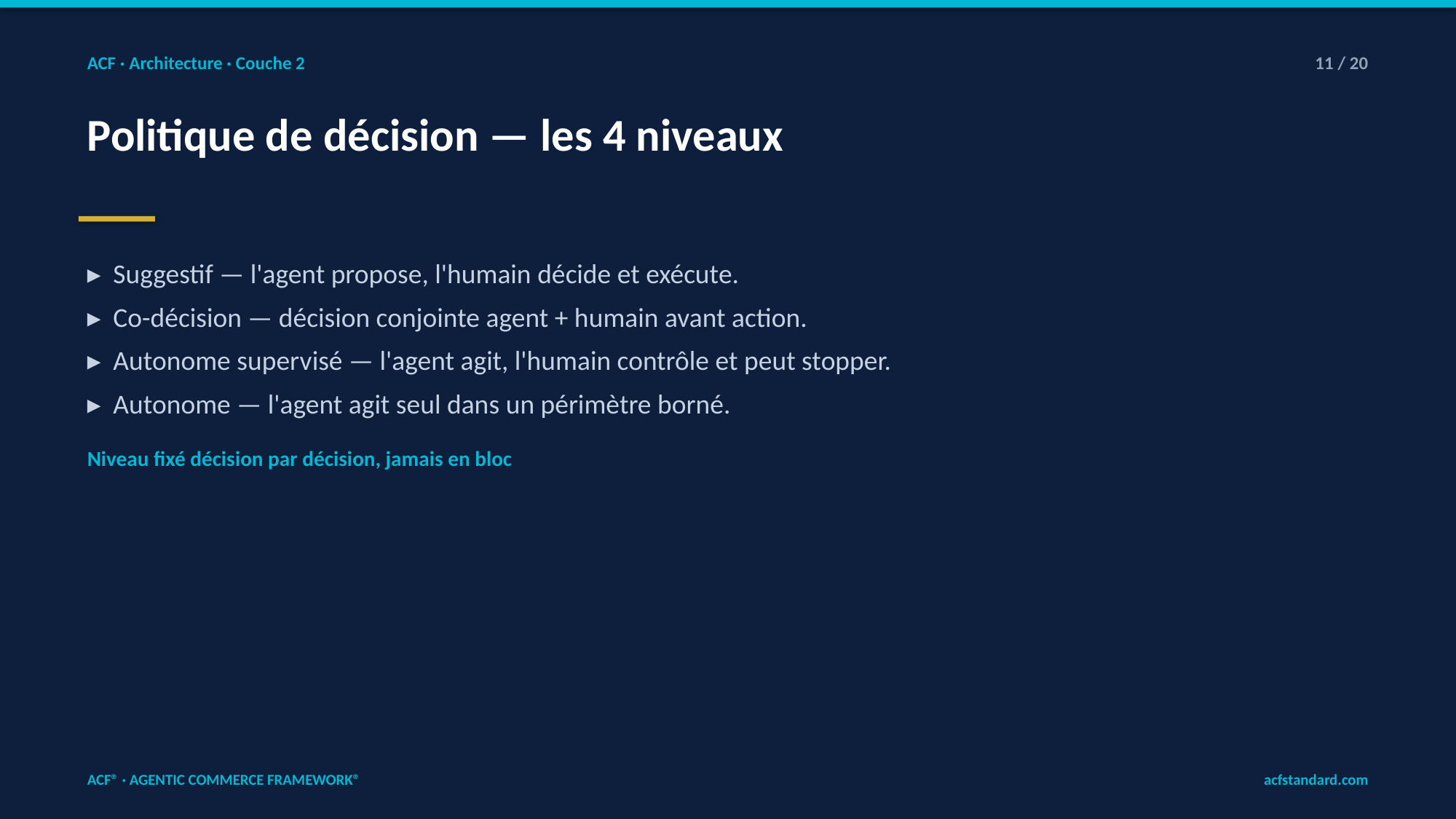

ACF · Architecture · Couche 2
11 / 20
Politique de décision — les 4 niveaux

▸  Suggestif — l'agent propose, l'humain décide et exécute.
▸  Co-décision — décision conjointe agent + humain avant action.
▸  Autonome supervisé — l'agent agit, l'humain contrôle et peut stopper.
▸  Autonome — l'agent agit seul dans un périmètre borné.
Niveau fixé décision par décision, jamais en bloc
ACF® · AGENTIC COMMERCE FRAMEWORK®
acfstandard.com